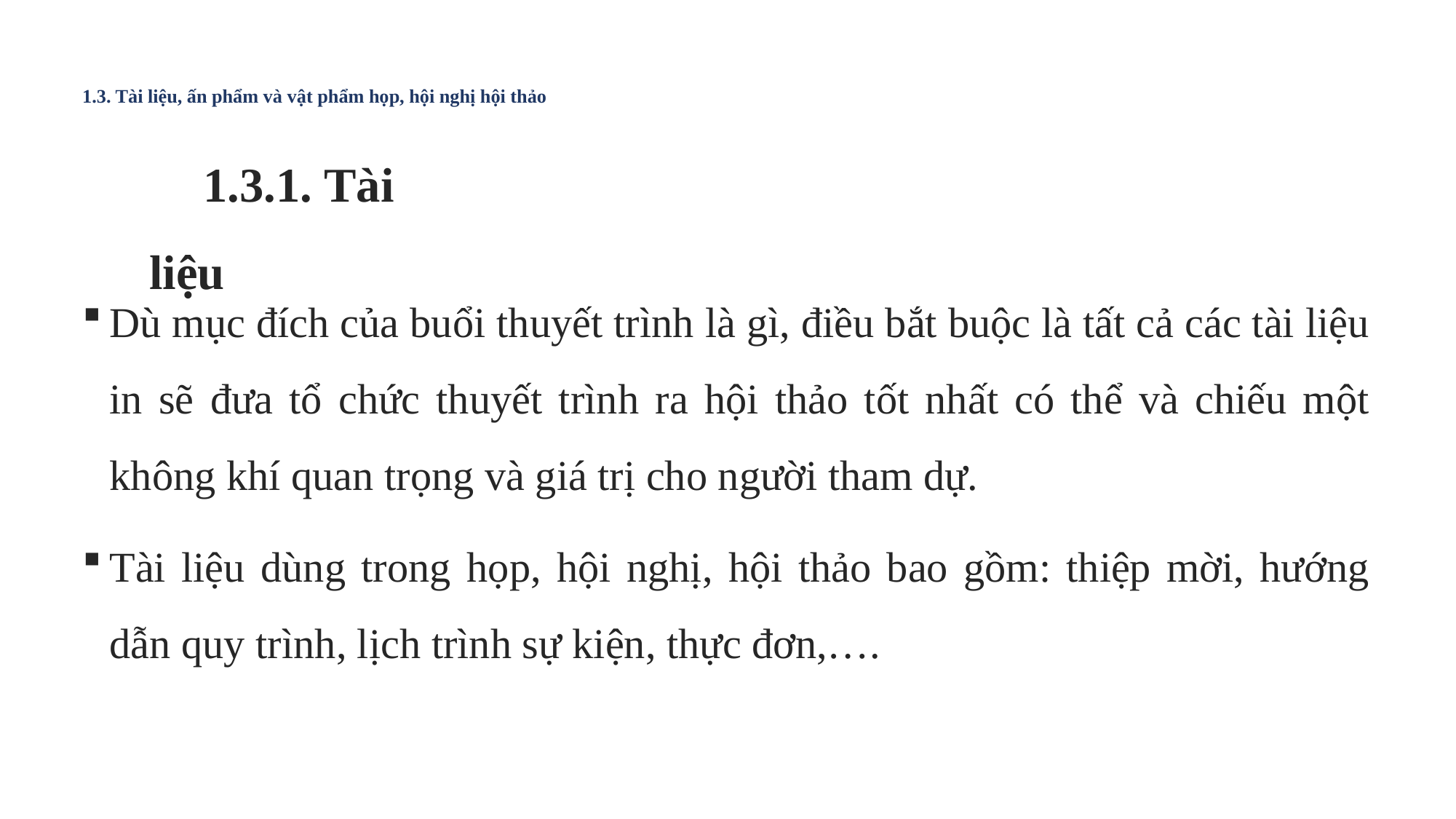

# 1.3. Tài liệu, ấn phẩm và vật phẩm họp, hội nghị hội thảo
1.3.1. Tài liệu
Dù mục đích của buổi thuyết trình là gì, điều bắt buộc là tất cả các tài liệu in sẽ đưa tổ chức thuyết trình ra hội thảo tốt nhất có thể và chiếu một không khí quan trọng và giá trị cho người tham dự.
Tài liệu dùng trong họp, hội nghị, hội thảo bao gồm: thiệp mời, hướng dẫn quy trình, lịch trình sự kiện, thực đơn,….